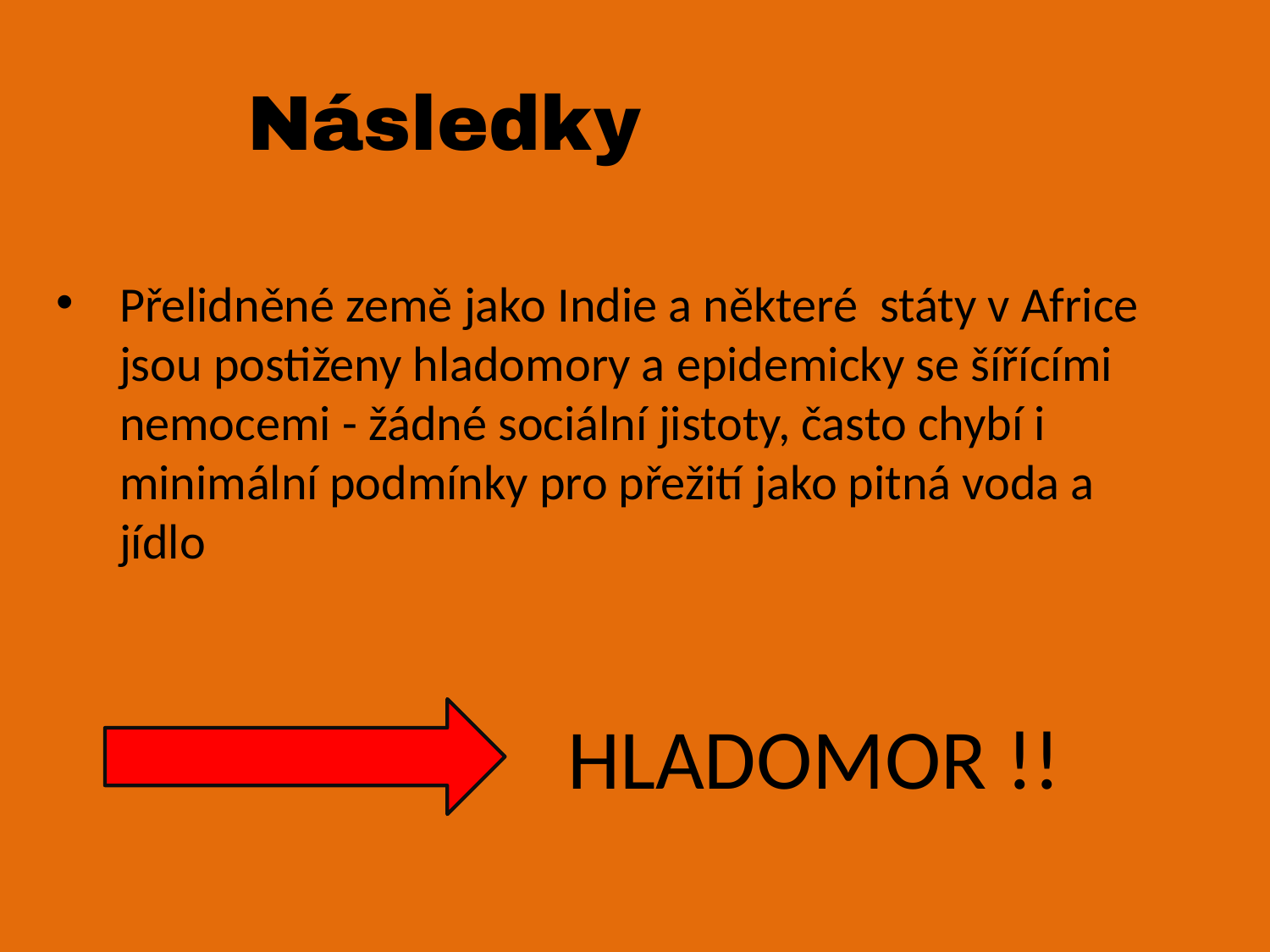

Následky
Přelidněné země jako Indie a některé  státy v Africe jsou postiženy hladomory a epidemicky se šířícími nemocemi - žádné sociální jistoty, často chybí i minimální podmínky pro přežití jako pitná voda a jídlo
HLADOMOR !!